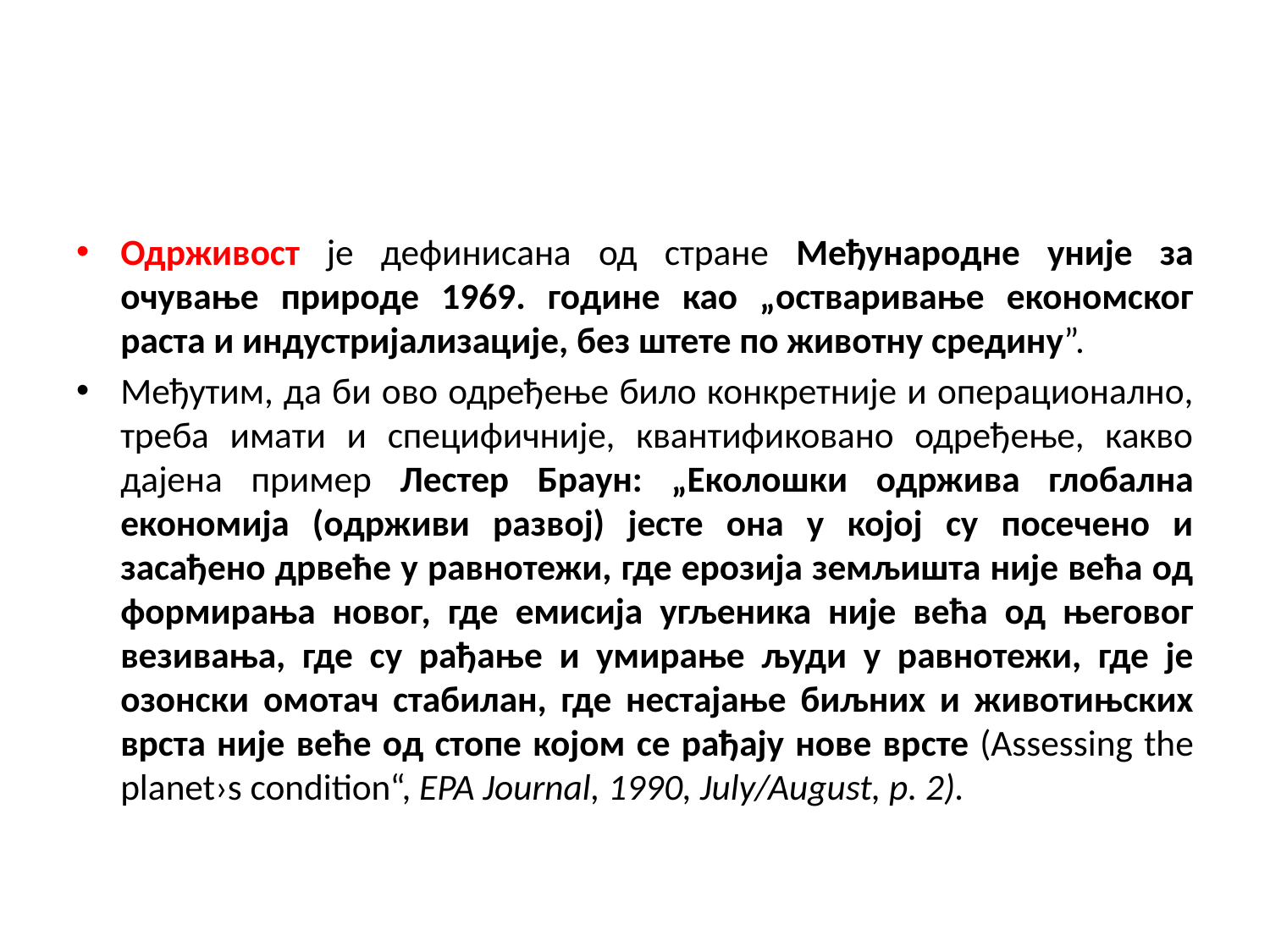

#
Одрживост је дефинисана од стране Међународне уније за очување природе 1969. године као „остваривање економског раста и индустријализације, без штете по животну средину”.
Међутим, да би ово одређење било конкретније и операционално, треба имати и специфичније, квантификовано одређење, какво дајена пример Лестер Браун: „Еколошки одржива глобална економија (одрживи развој) јесте она у којој су посечено и засађено дрвеће у равнотежи, где ерозија земљишта није већа од формирања новог, где емисија угљеника није већа од његовог везивања, где су рађање и умирање људи у равнотежи, где је озонски омотач стабилан, где нестајање биљних и животињских врста није веће од стопе којом се рађају нове врсте (Assessing the planet›s condition“, EPA Journal, 1990, July/August, p. 2).